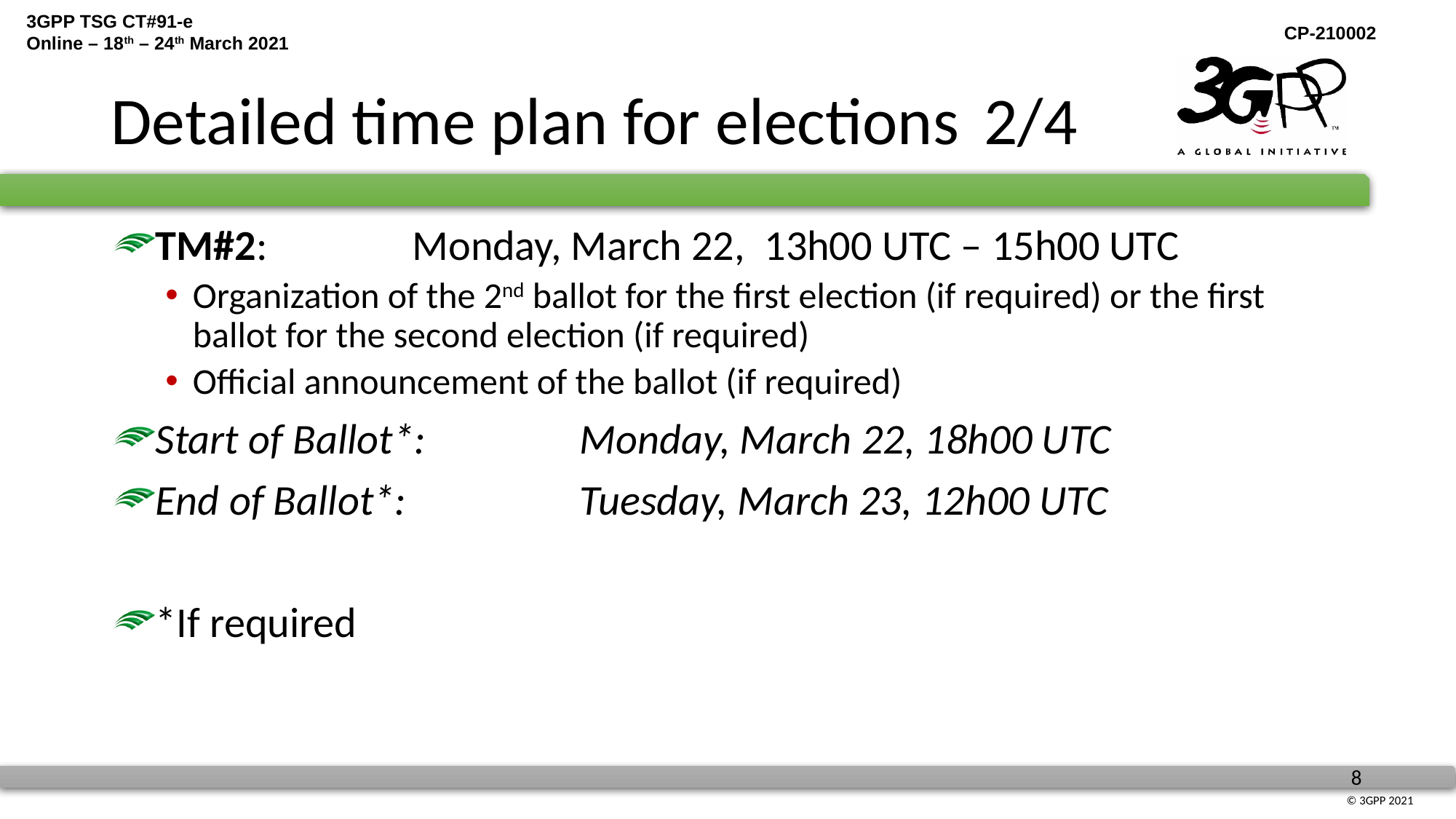

# Detailed time plan for elections	2/4
TM#2:               Monday, March 22,  13h00 UTC – 15h00 UTC
Organization of the 2nd ballot for the first election (if required) or the first ballot for the second election (if required)
Official announcement of the ballot (if required)
Start of Ballot*:                Monday, March 22, 18h00 UTC
End of Ballot*:                  Tuesday, March 23, 12h00 UTC

*If required